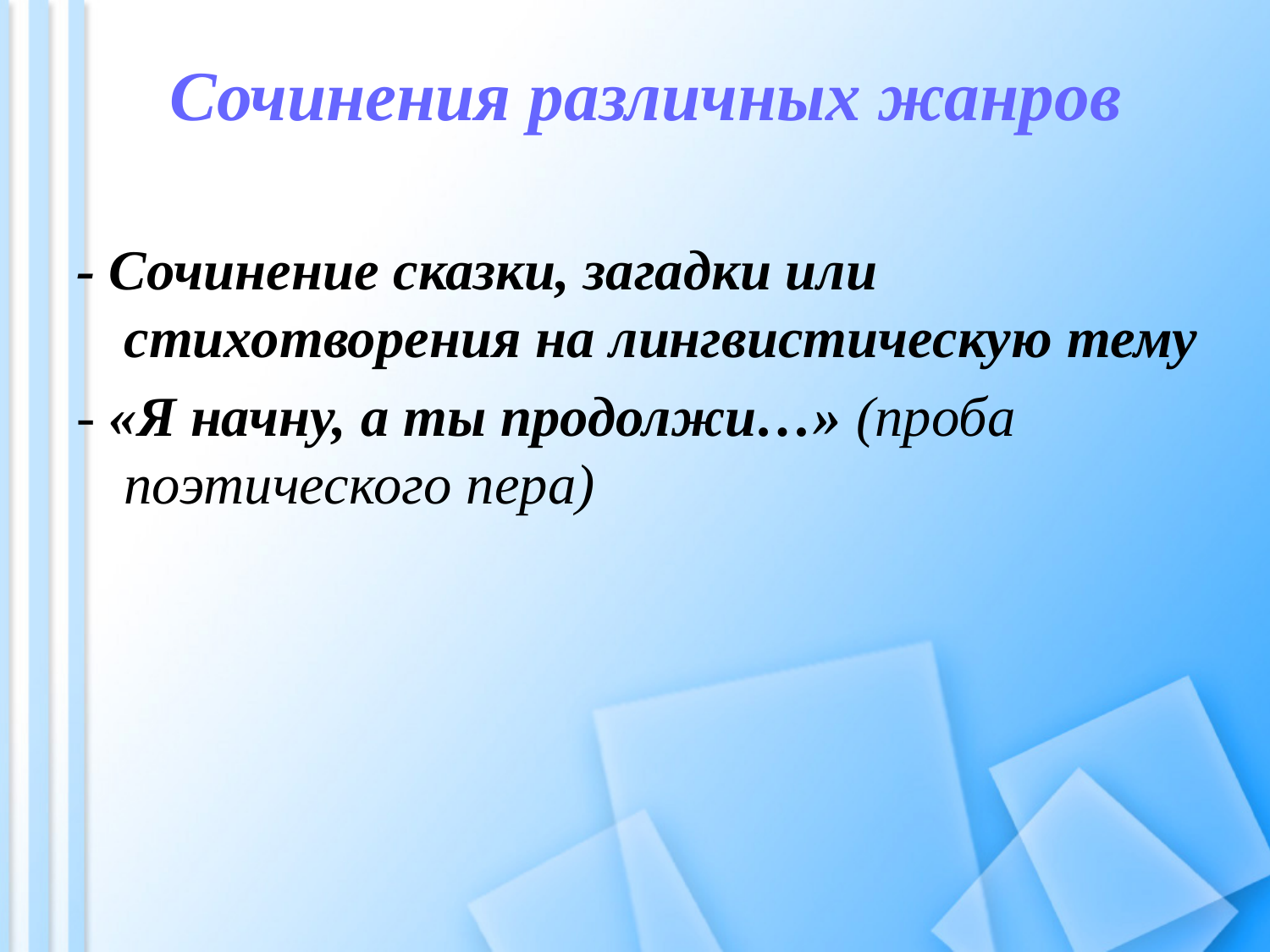

# Сочинения различных жанров

- Сочинение сказки, загадки или стихотворения на лингвистическую тему
- «Я начну, а ты продолжи…» (проба поэтического пера)